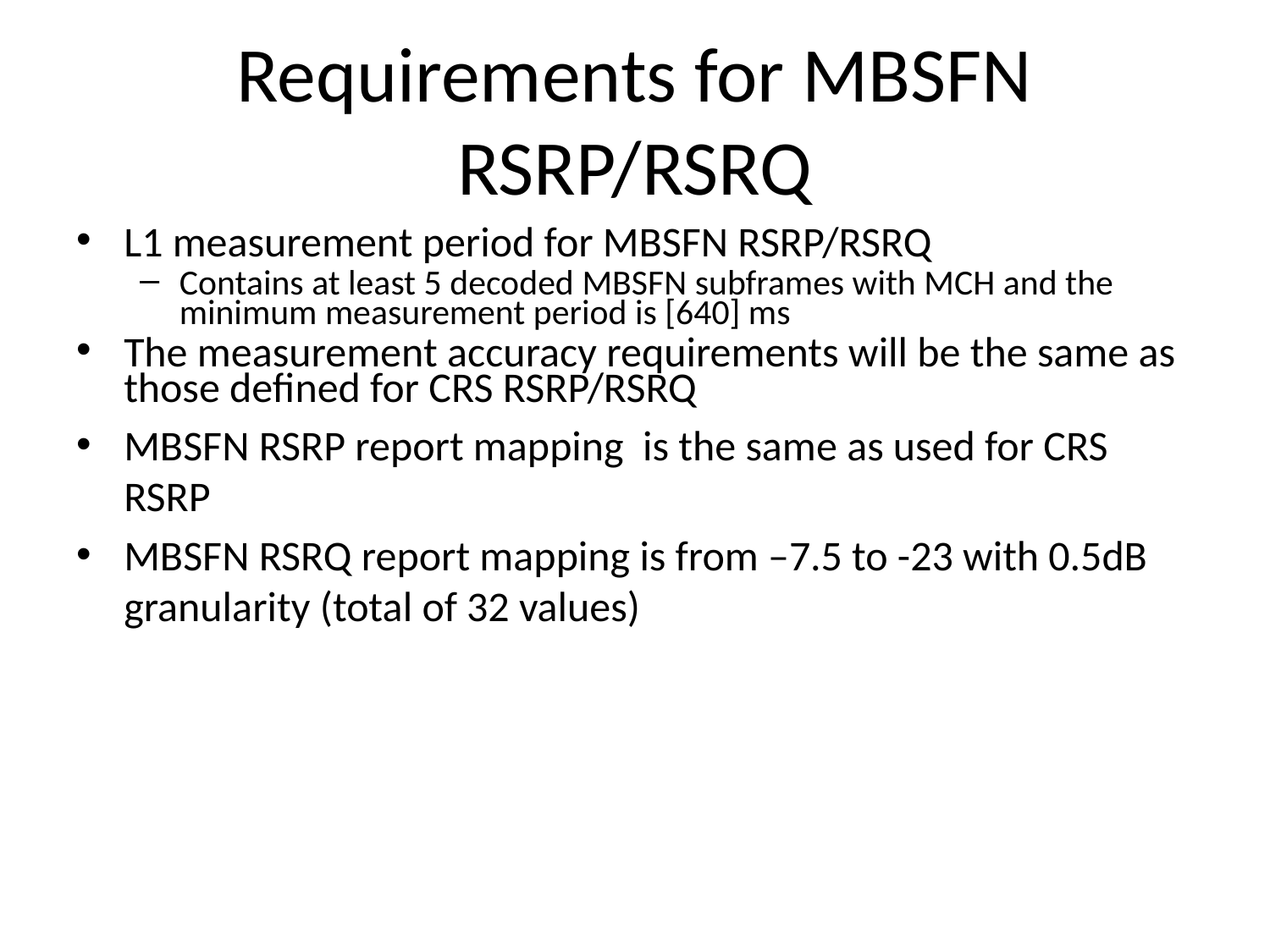

# Requirements for MBSFN RSRP/RSRQ
L1 measurement period for MBSFN RSRP/RSRQ
Contains at least 5 decoded MBSFN subframes with MCH and the minimum measurement period is [640] ms
The measurement accuracy requirements will be the same as those defined for CRS RSRP/RSRQ
MBSFN RSRP report mapping  is the same as used for CRS RSRP
MBSFN RSRQ report mapping is from –7.5 to -23 with 0.5dB granularity (total of 32 values)